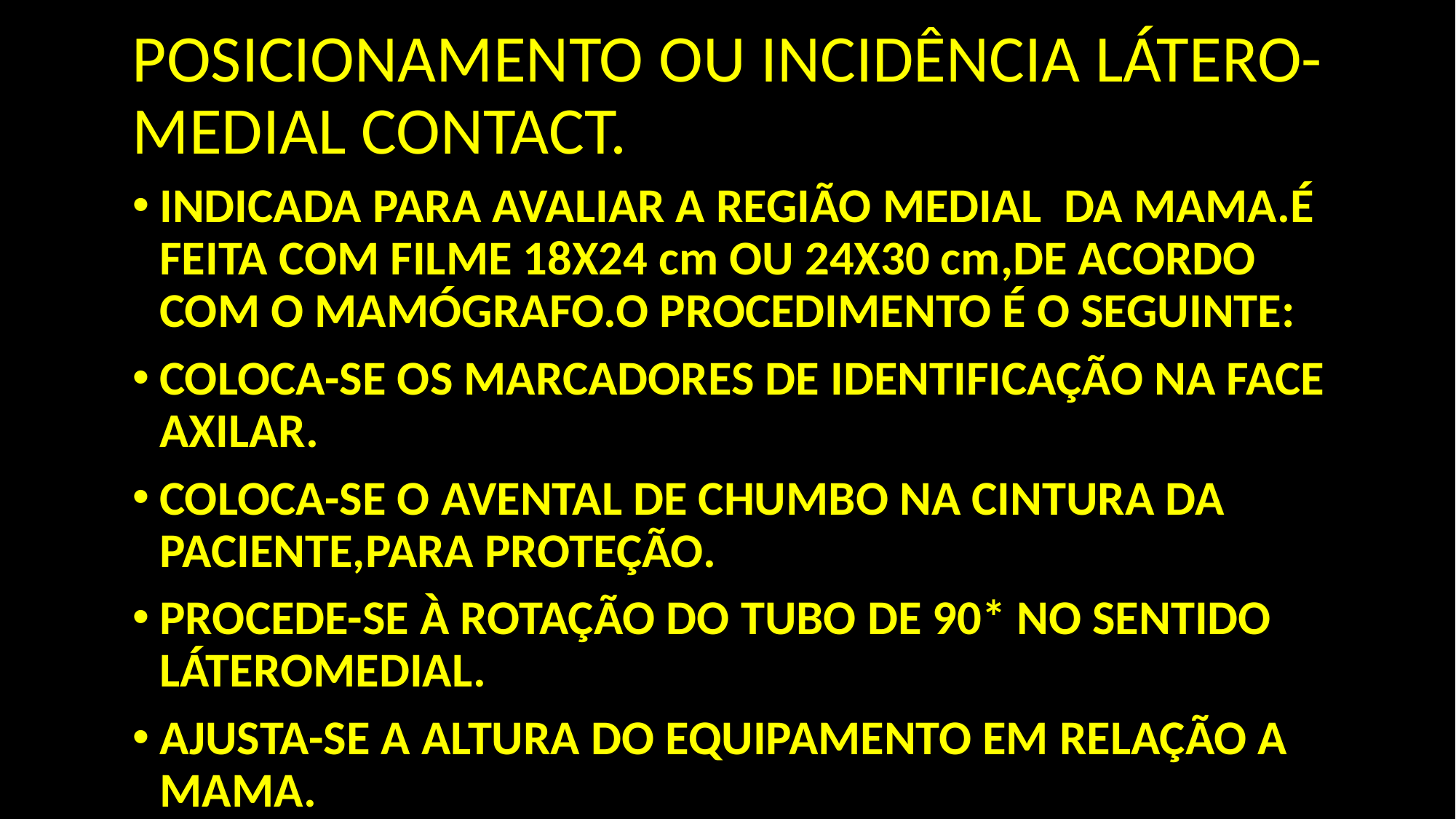

# POSICIONAMENTO OU INCIDÊNCIA LÁTERO-MEDIAL CONTACT.
INDICADA PARA AVALIAR A REGIÃO MEDIAL  DA MAMA.É FEITA COM FILME 18X24 cm OU 24X30 cm,DE ACORDO COM O MAMÓGRAFO.O PROCEDIMENTO É O SEGUINTE:
COLOCA-SE OS MARCADORES DE IDENTIFICAÇÃO NA FACE AXILAR.
COLOCA-SE O AVENTAL DE CHUMBO NA CINTURA DA PACIENTE,PARA PROTEÇÃO.
PROCEDE-SE À ROTAÇÃO DO TUBO DE 90* NO SENTIDO LÁTEROMEDIAL.
AJUSTA-SE A ALTURA DO EQUIPAMENTO EM RELAÇÃO A MAMA.